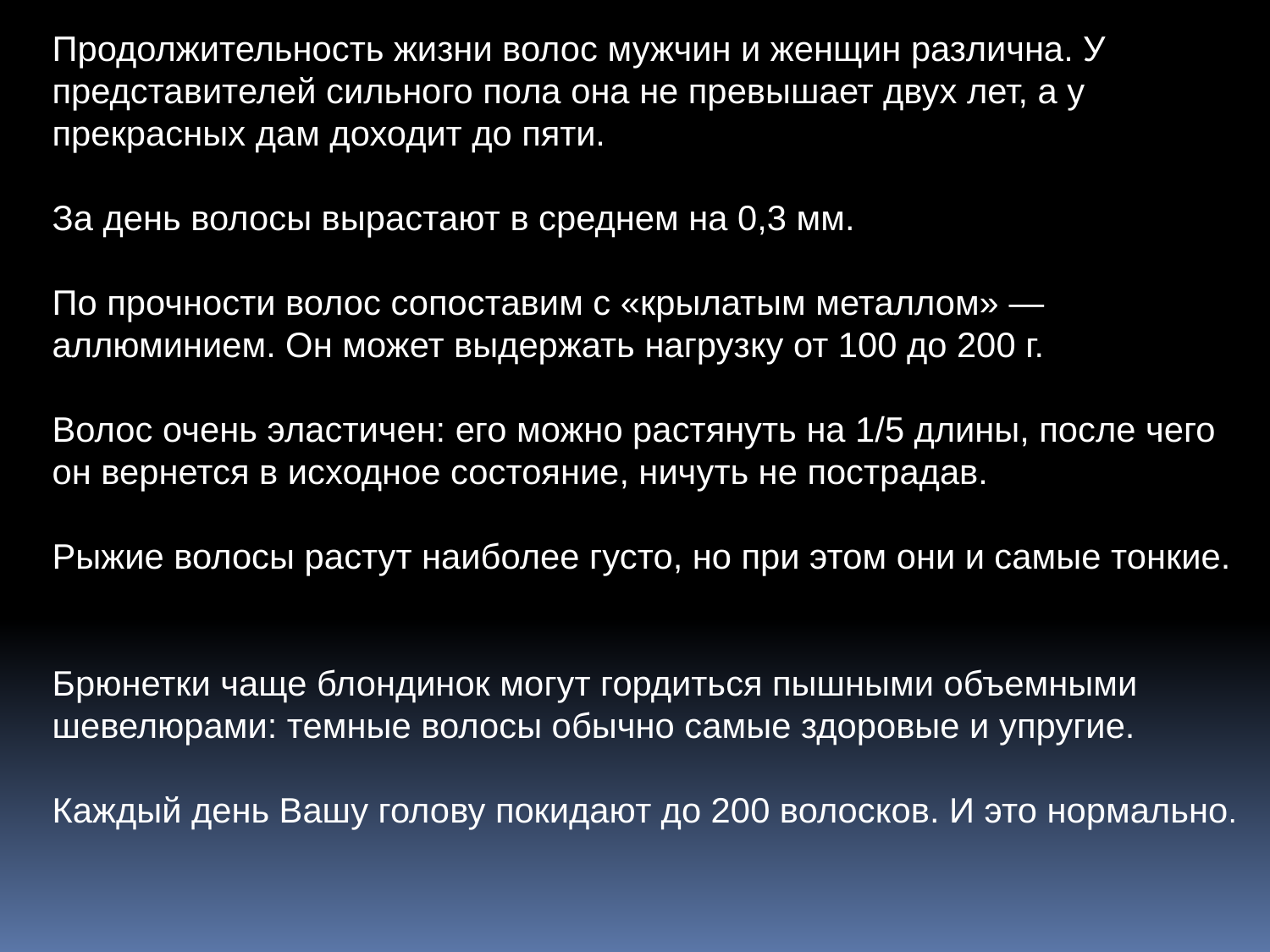

Продолжительность жизни волос мужчин и женщин различна. У представителей сильного пола она не превышает двух лет, а у прекрасных дам доходит до пяти.
За день волосы вырастают в среднем на 0,3 мм.
По прочности волос сопоставим с «крылатым металлом» — аллюминием. Он может выдержать нагрузку от 100 до 200 г.
Волос очень эластичен: его можно растянуть на 1/5 длины, после чего он вернется в исходное состояние, ничуть не пострадав.
Рыжие волосы растут наиболее густо, но при этом они и самые тонкие.
Брюнетки чаще блондинок могут гордиться пышными объемными шевелюрами: темные волосы обычно самые здоровые и упругие.
Каждый день Вашу голову покидают до 200 волосков. И это нормально.